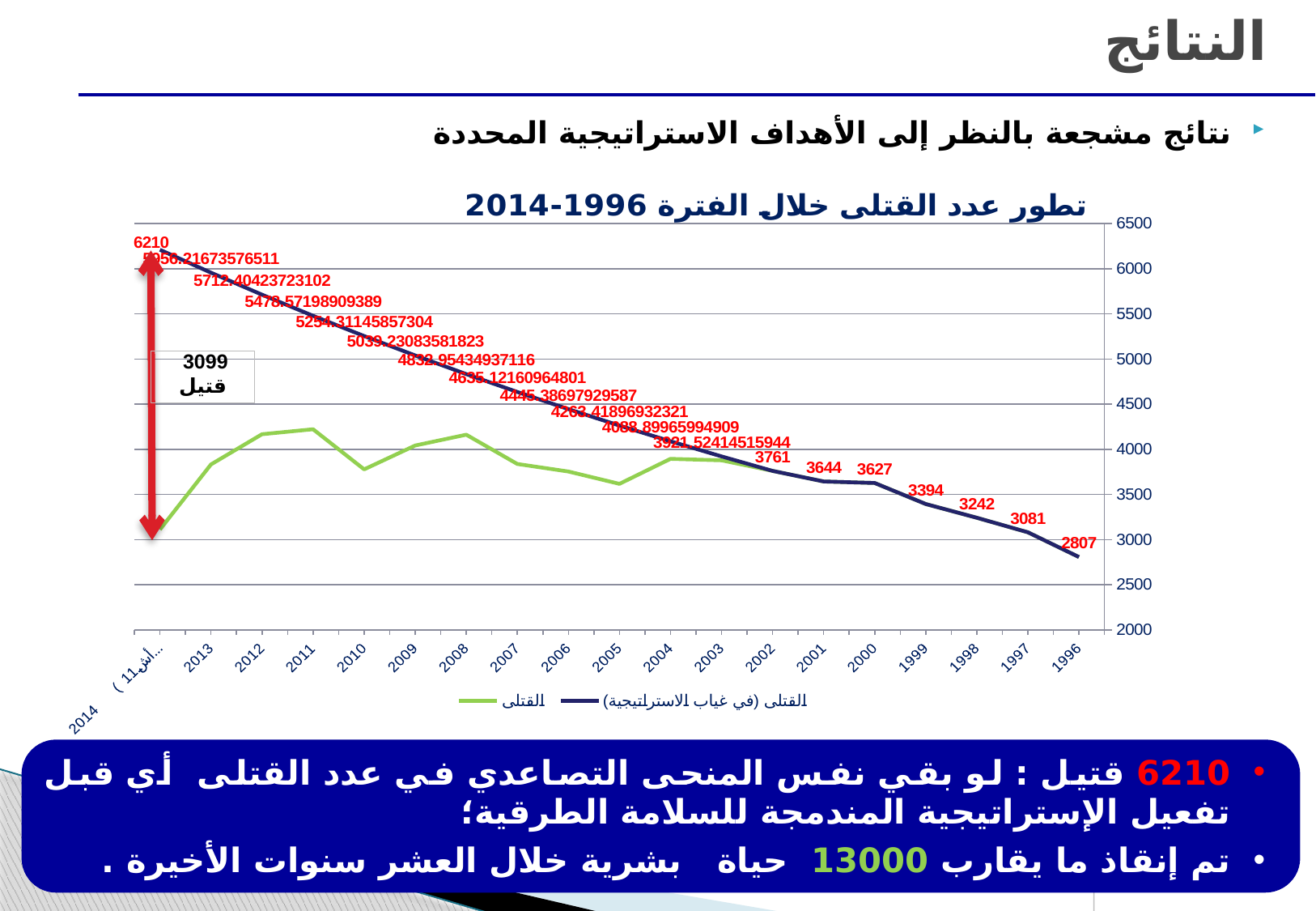

# النتائج
نتائج مشجعة بالنظر إلى الأهداف الاستراتيجية المحددة

### Chart: تطور عدد القتلى خلال الفترة 1996-2014

| Category | القتلى (في غياب الاستراتيجية) | القتلى  |
|---|---|---|
| 1996 | 2807.0 | 2807.0 |
| 1997 | 3081.0 | 3081.0 |
| 1998 | 3242.0 | 3242.0 |
| 1999 | 3394.0 | 3394.0 |
| 2000 | 3627.0 | 3627.0 |
| 2001 | 3644.0 | 3644.0 |
| 2002 | 3761.0 | 3761.0 |
| 2003 | 3921.524145159444 | 3878.0 |
| 2004 | 4088.899659949085 | 3894.0 |
| 2005 | 4263.418969323206 | 3617.0 |
| 2006 | 4445.386979295867 | 3754.0 |
| 2007 | 4635.121609648005 | 3838.0 |
| 2008 | 4832.954349371163 | 4162.0 |
| 2009 | 5039.230835818227 | 4042.0 |
| 2010 | 5254.311458573043 | 3778.0 |
| 2011 | 5478.571989093891 | 4222.0 |
| 2012 | 5712.4042372310205 | 4167.0 |
| 2013 | 5956.216735765112 | 3832.0 |
| 2014       (  11أشهر الأولى)   | 6210.0 | 3111.0 |
 3099 قتيل
6210 قتيل : لو بقي نفس المنحى التصاعدي في عدد القتلى  أي قبل تفعيل الإستراتيجية المندمجة للسلامة الطرقية؛
تم إنقاذ ما يقارب 13000  حياة   بشرية خلال العشر سنوات الأخيرة .